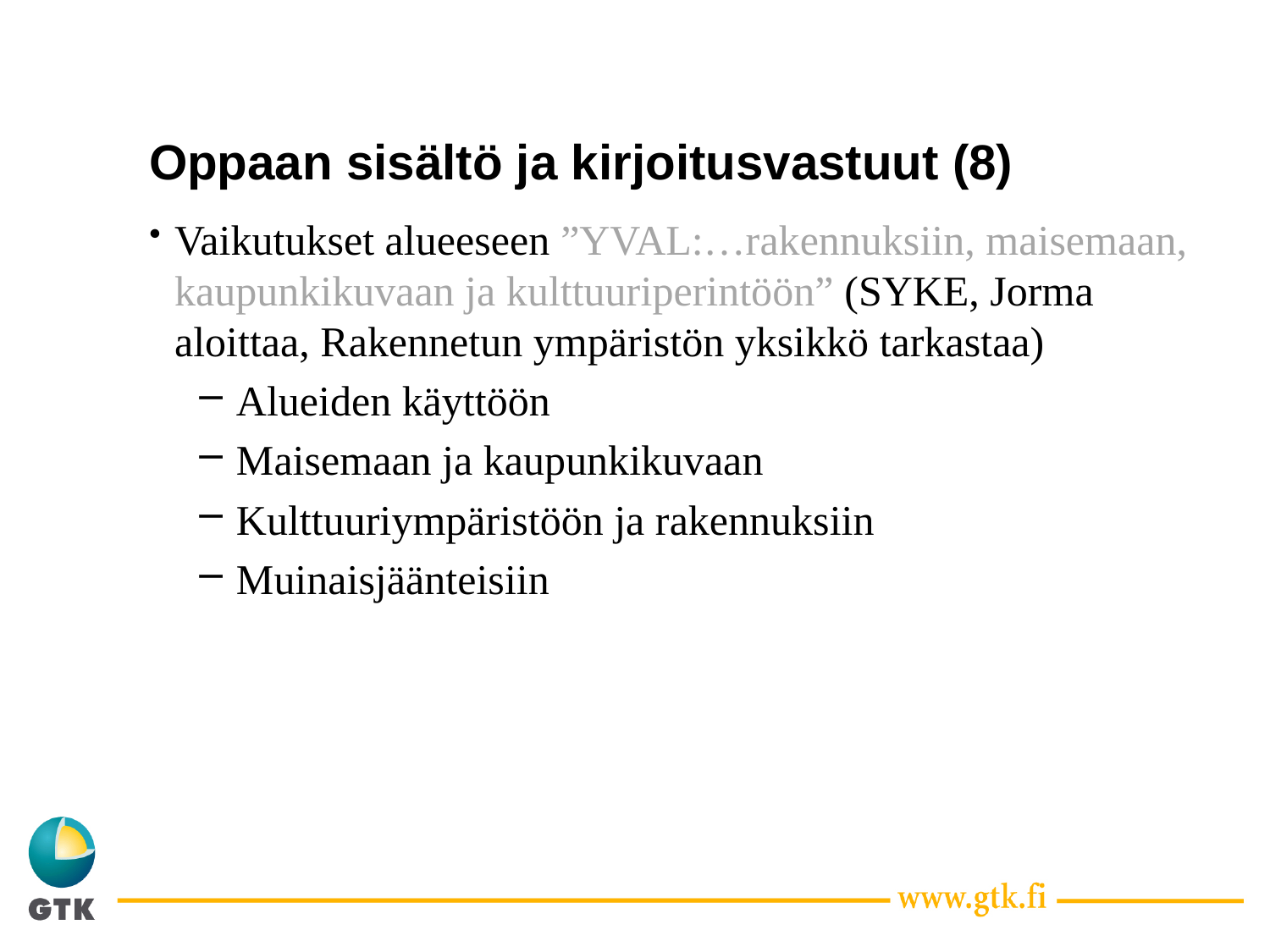

# Oppaan sisältö ja kirjoitusvastuut (8)
Vaikutukset alueeseen ”YVAL:…rakennuksiin, maisemaan, kaupunkikuvaan ja kulttuuriperintöön” (SYKE, Jorma aloittaa, Rakennetun ympäristön yksikkö tarkastaa)
Alueiden käyttöön
Maisemaan ja kaupunkikuvaan
Kulttuuriympäristöön ja rakennuksiin
Muinaisjäänteisiin